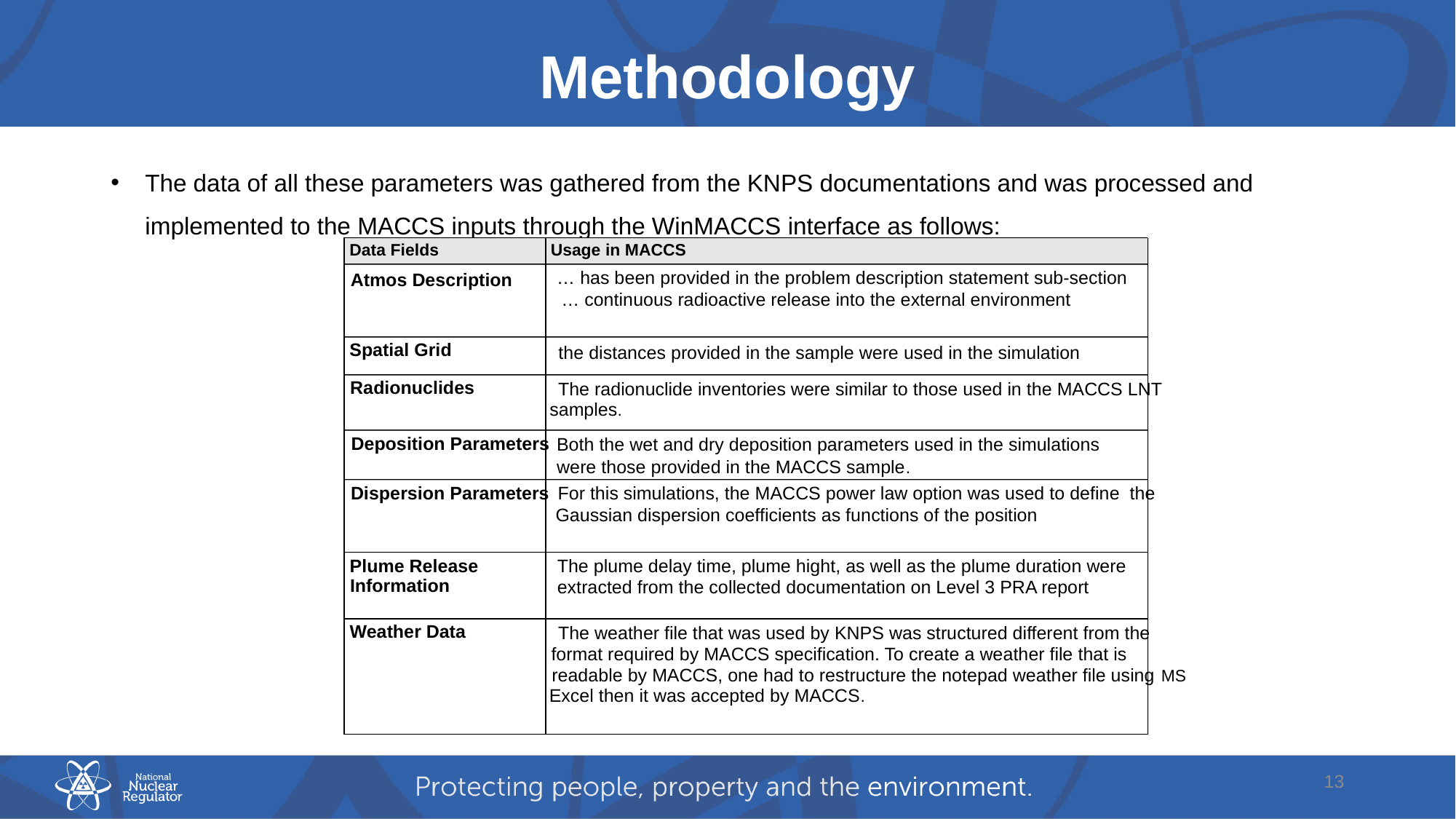

# Methodology
The data of all these parameters was gathered from the KNPS documentations and was processed and implemented to the MACCS inputs through the WinMACCS interface as follows:

Data Fields
Usage in MACCS

… has been provided in the problem description statement sub-section
Atmos Description
 … continuous radioactive release into the external environment

Spatial Grid
the distances provided in the sample were used in the simulation

Radionuclides
The radionuclide inventories were similar to those used in the MACCS LNT
samples.

Deposition Parameters
Both the wet and dry deposition parameters used in the simulations
were those provided in the MACCS sample.

Dispersion Parameters
For this simulations, the MACCS power law option was used to define  the
Gaussian dispersion coefficients as functions of the position

Plume Release
The plume delay time, plume hight, as well as the plume duration were
Information
extracted from the collected documentation on Level 3 PRA report

Weather Data
The weather file that was used by KNPS was structured different from the
format required by MACCS specification. To create a weather file that is
readable by MACCS, one had to restructure the notepad weather file using MS
Excel then it was accepted by MACCS.

13